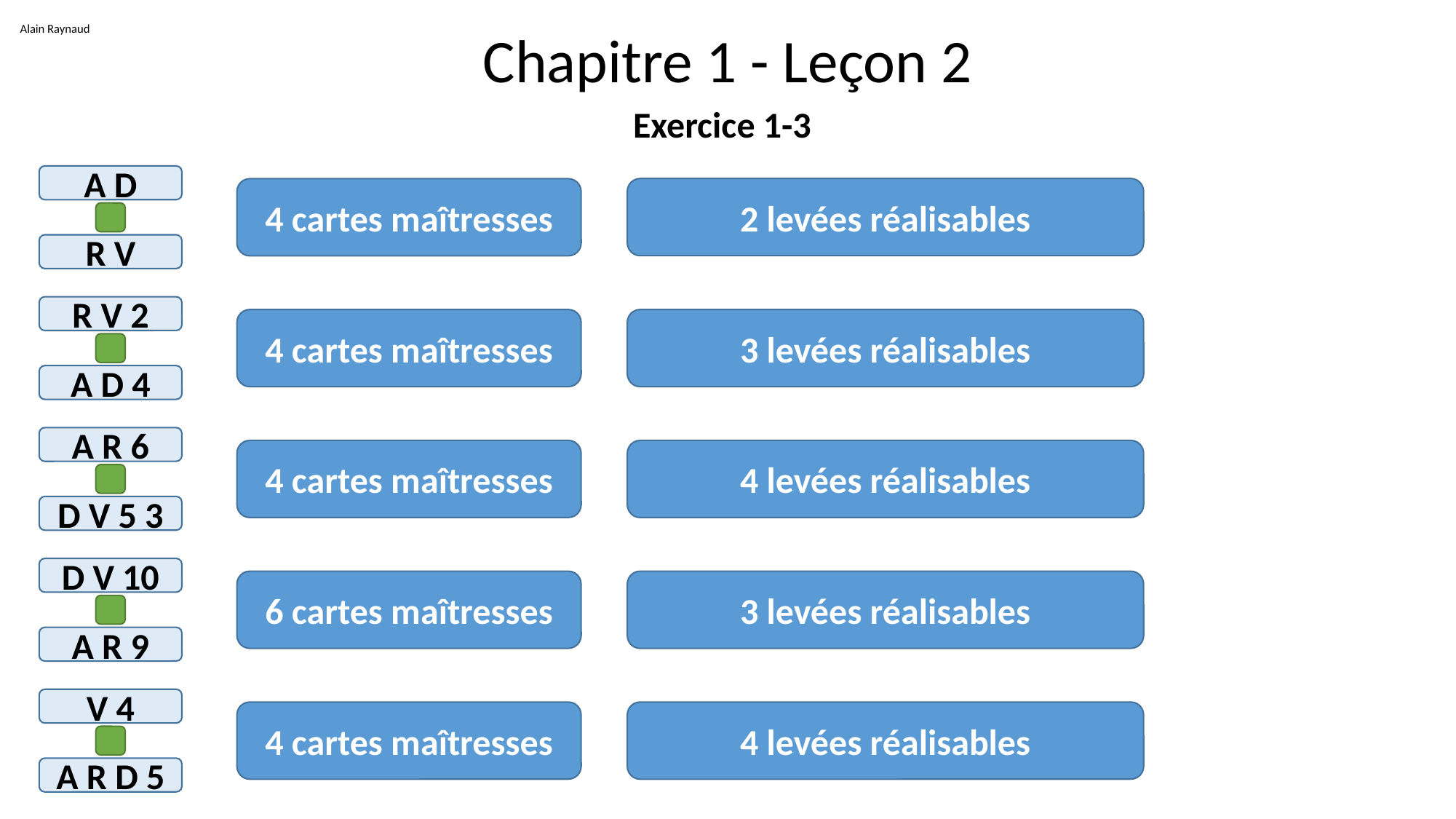

Alain Raynaud
# Chapitre 1 - Leçon 2
Exercice 1-3
A D

R V
2 levées réalisables
4 cartes maîtresses
R V 2

A D 4
4 cartes maîtresses
3 levées réalisables
A R 6

D V 5 3
4 cartes maîtresses
4 levées réalisables
D V 10

A R 9
6 cartes maîtresses
3 levées réalisables
V 4

A R D 5
4 cartes maîtresses
4 levées réalisables